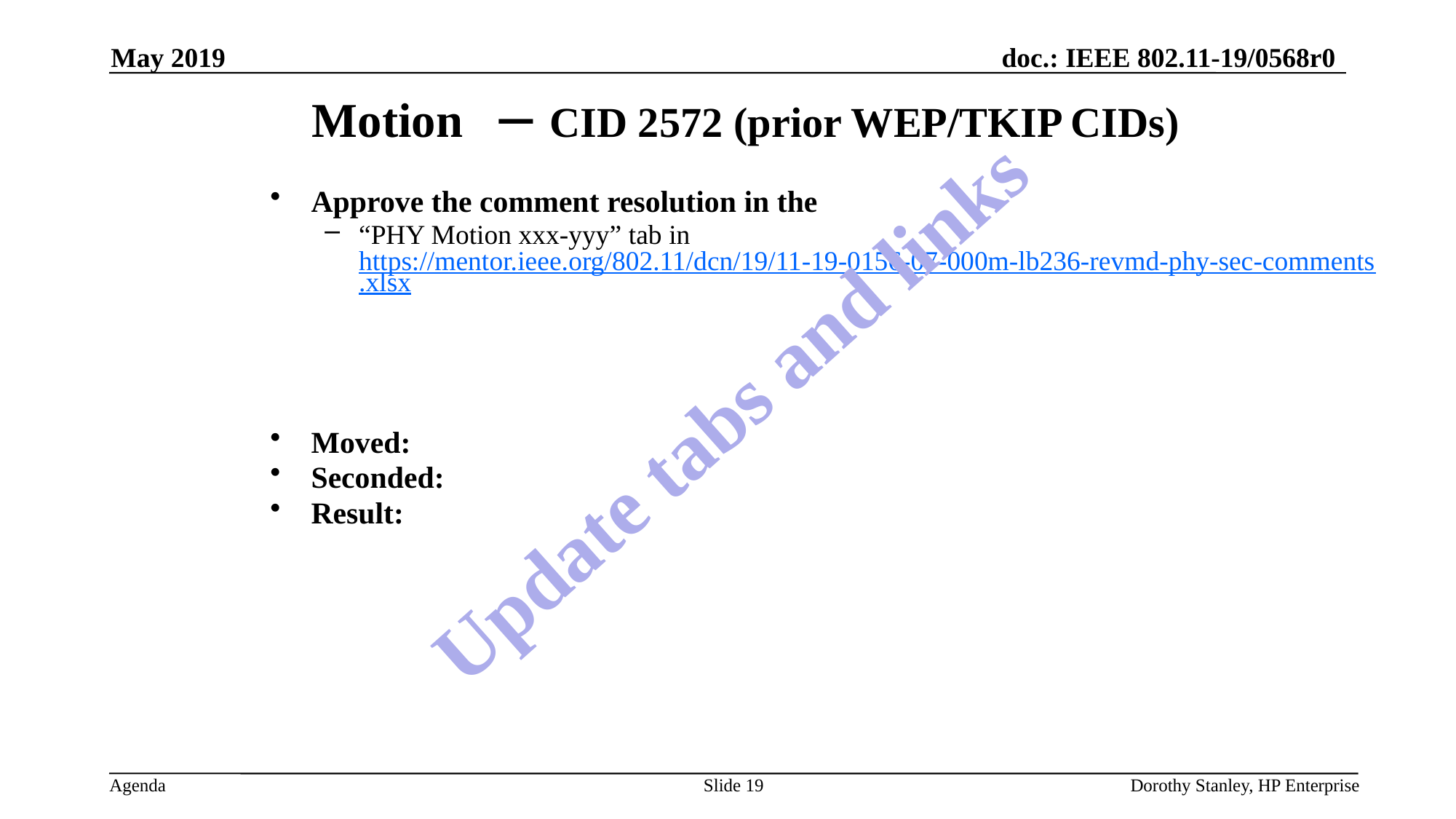

May 2019
Motion   – CID 2572 (prior WEP/TKIP CIDs)
Approve the comment resolution in the
“PHY Motion xxx-yyy” tab in https://mentor.ieee.org/802.11/dcn/19/11-19-0156-07-000m-lb236-revmd-phy-sec-comments.xlsx

Moved:
Seconded:
Result:

Update tabs and links
Slide 19
Dorothy Stanley, HP Enterprise